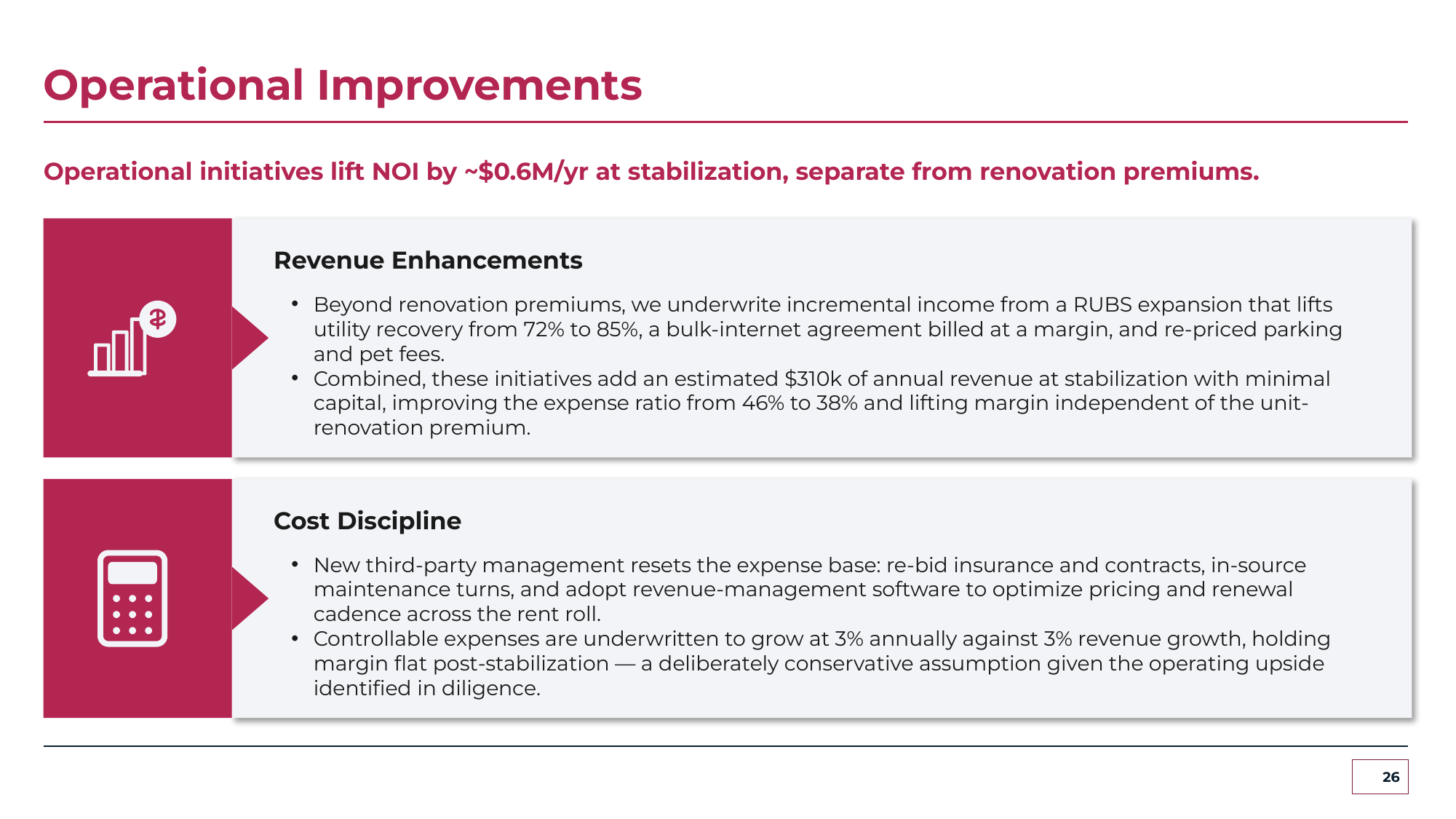

# Operational Improvements
Operational initiatives lift NOI by ~$0.6M/yr at stabilization, separate from renovation premiums.

Revenue Enhancements
Beyond renovation premiums, we underwrite incremental income from a RUBS expansion that lifts utility recovery from 72% to 85%, a bulk-internet agreement billed at a margin, and re-priced parking and pet fees.
Combined, these initiatives add an estimated $310k of annual revenue at stabilization with minimal capital, improving the expense ratio from 46% to 38% and lifting margin independent of the unit-renovation premium.

Cost Discipline
New third-party management resets the expense base: re-bid insurance and contracts, in-source maintenance turns, and adopt revenue-management software to optimize pricing and renewal cadence across the rent roll.
Controllable expenses are underwritten to grow at 3% annually against 3% revenue growth, holding margin flat post-stabilization — a deliberately conservative assumption given the operating upside identified in diligence.

26